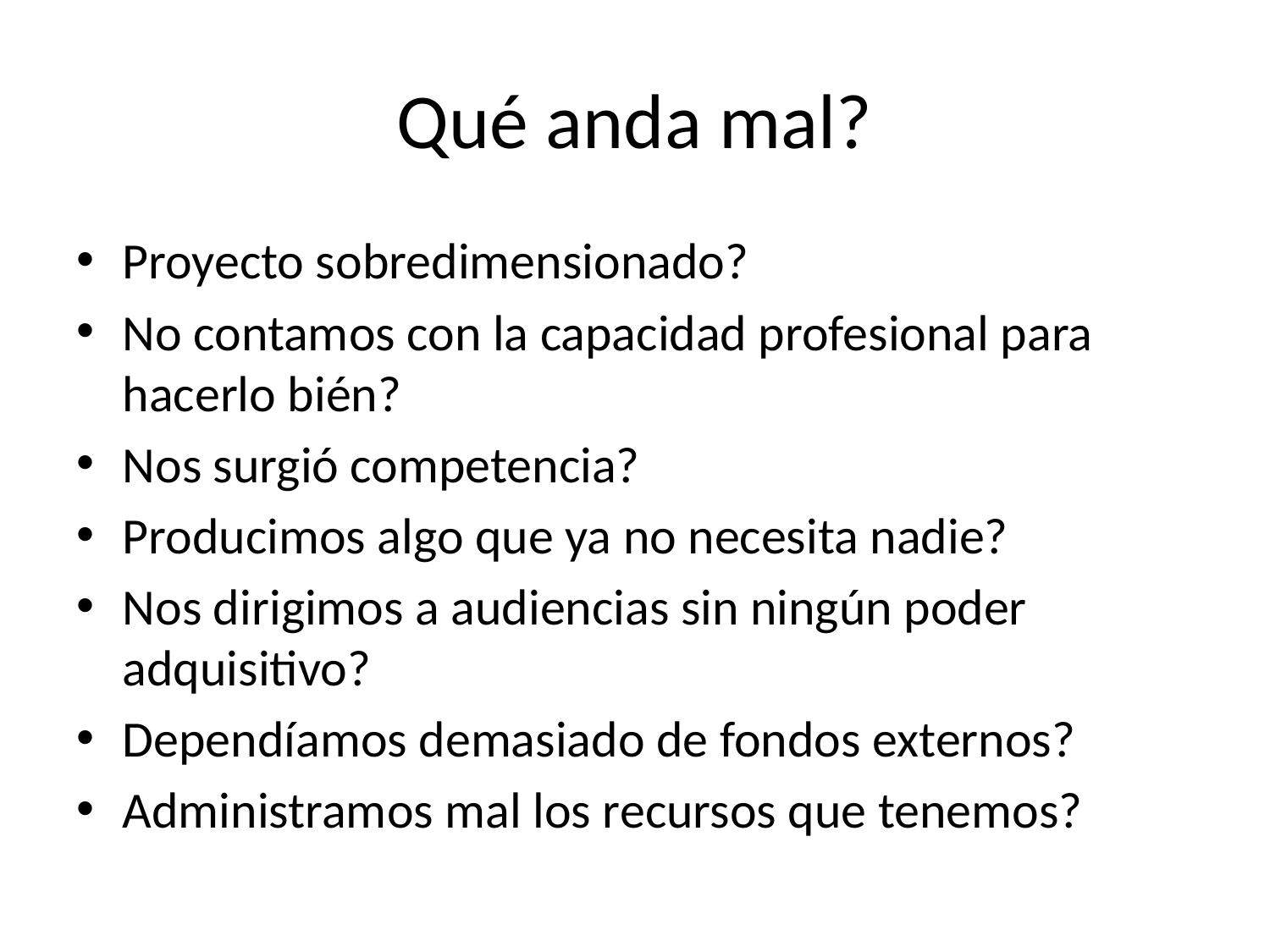

# Qué anda mal?
Proyecto sobredimensionado?
No contamos con la capacidad profesional para hacerlo bién?
Nos surgió competencia?
Producimos algo que ya no necesita nadie?
Nos dirigimos a audiencias sin ningún poder adquisitivo?
Dependíamos demasiado de fondos externos?
Administramos mal los recursos que tenemos?